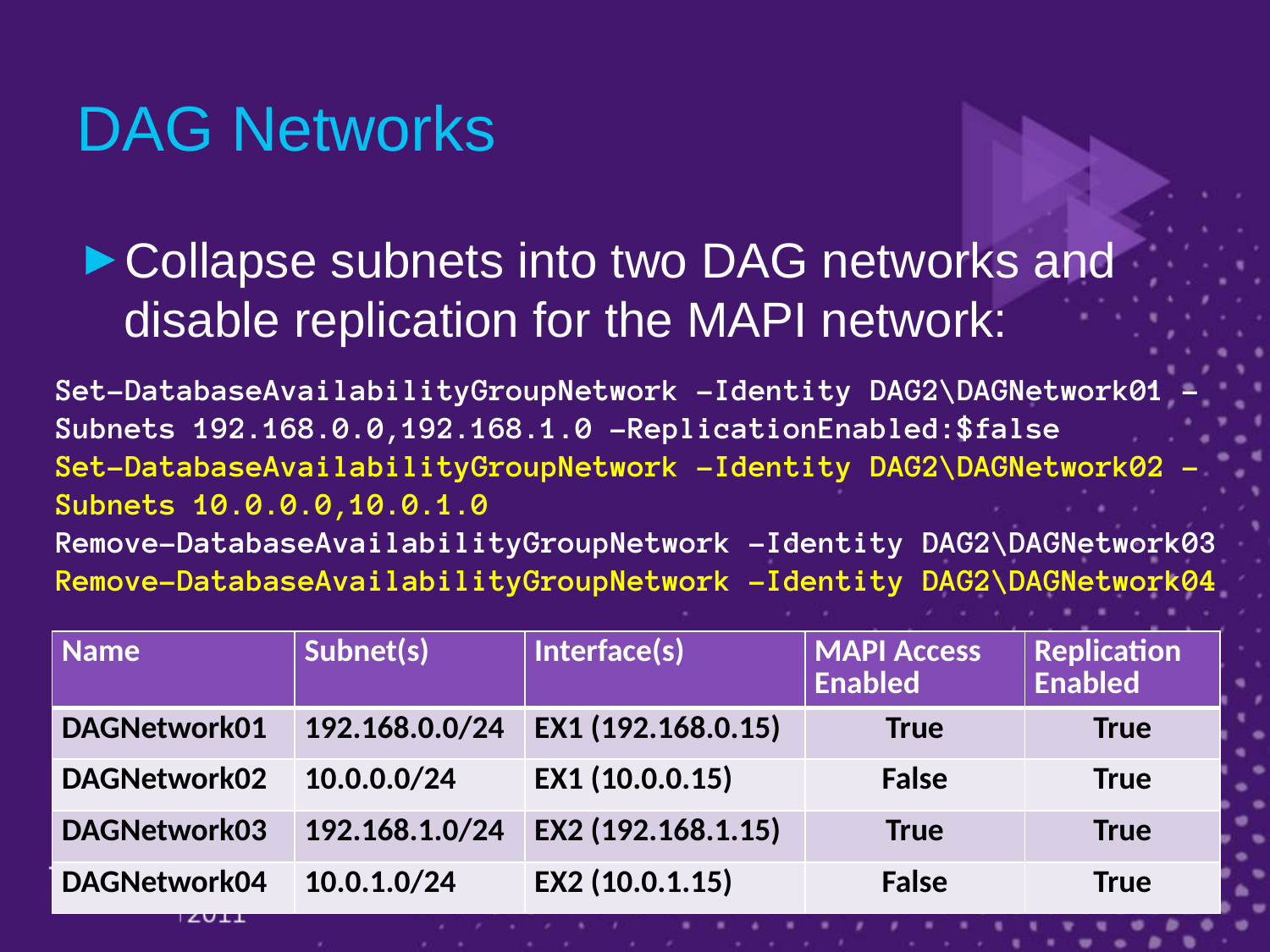

# DAG Networks
Collapse subnets into two DAG networks and disable replication for the MAPI network:
Set-DatabaseAvailabilityGroupNetwork -Identity DAG2\DAGNetwork01 -Subnets 192.168.0.0,192.168.1.0 -ReplicationEnabled:$false
Set-DatabaseAvailabilityGroupNetwork -Identity DAG2\DAGNetwork02 -Subnets 10.0.0.0,10.0.1.0
Remove-DatabaseAvailabilityGroupNetwork -Identity DAG2\DAGNetwork03
Remove-DatabaseAvailabilityGroupNetwork -Identity DAG2\DAGNetwork04
| Name | Subnet(s) | Interface(s) | MAPI Access Enabled | Replication Enabled |
| --- | --- | --- | --- | --- |
| DAGNetwork01 | 192.168.0.0/24 | EX1 (192.168.0.15) | True | True |
| DAGNetwork02 | 10.0.0.0/24 | EX1 (10.0.0.15) | False | True |
| DAGNetwork03 | 192.168.1.0/24 | EX2 (192.168.1.15) | True | True |
| DAGNetwork04 | 10.0.1.0/24 | EX2 (10.0.1.15) | False | True |